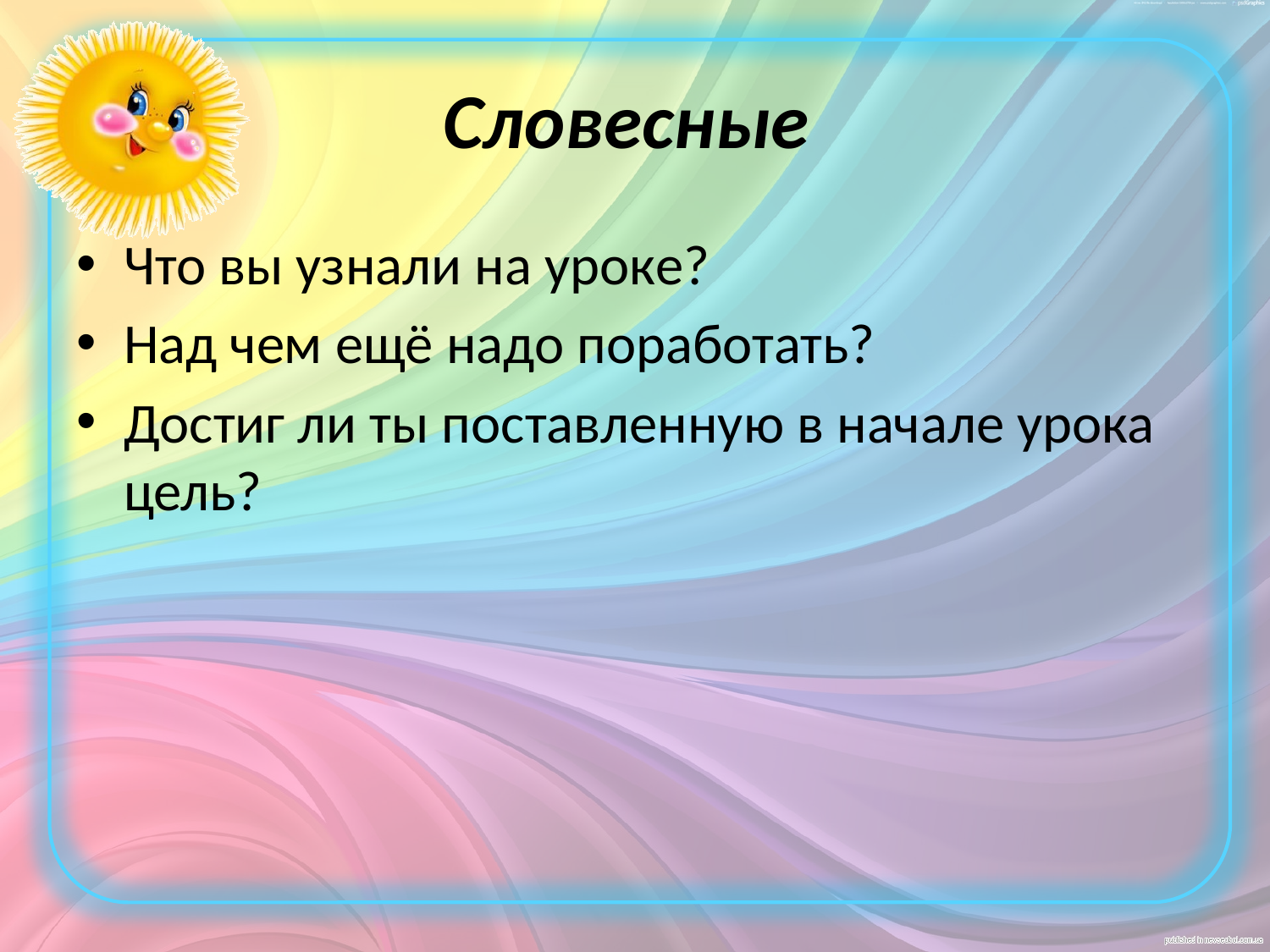

# Словесные
Что вы узнали на уроке?
Над чем ещё надо поработать?
Достиг ли ты поставленную в начале урока цель?